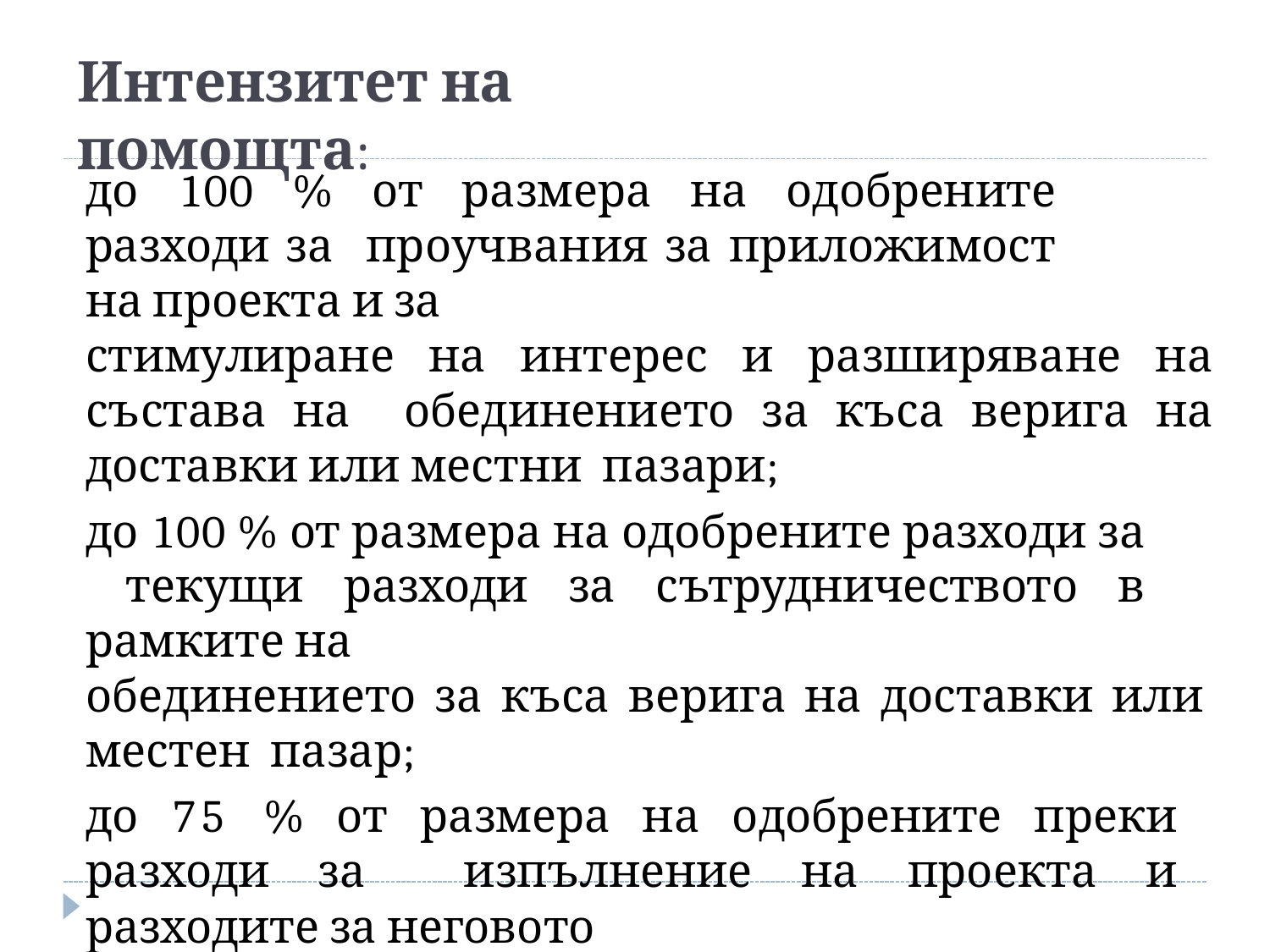

# Интензитет на помощта:
до 100 % от размера на одобрените разходи за  проучвания за приложимост на проекта и за
стимулиране на интерес и разширяване на състава на  обединението за къса верига на доставки или местни  пазари;
до 100 % от размера на одобрените разходи за  текущи разходи за сътрудничеството в рамките на
обединението за къса верига на доставки или местен  пазар;
до 75 % от размера на одобрените преки разходи за  изпълнение на проекта и разходите за неговото
популяризиране.